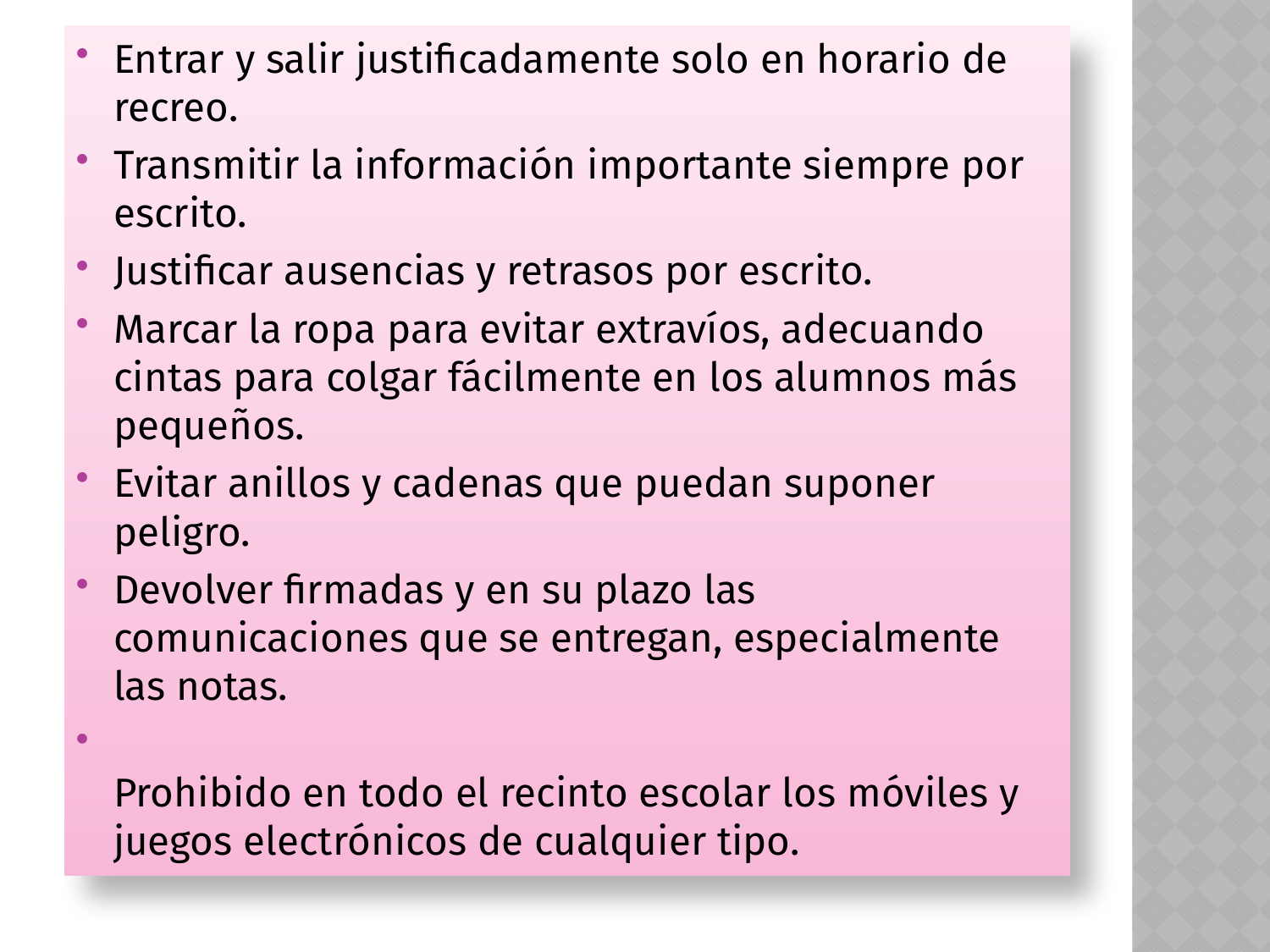

Entrar y salir justificadamente solo en horario de recreo.
Transmitir la información importante siempre por escrito.
Justificar ausencias y retrasos por escrito.
Marcar la ropa para evitar extravíos, adecuando cintas para colgar fácilmente en los alumnos más pequeños.
Evitar anillos y cadenas que puedan suponer peligro.
Devolver firmadas y en su plazo las comunicaciones que se entregan, especialmente las notas.
Prohibido en todo el recinto escolar los móviles y juegos electrónicos de cualquier tipo.